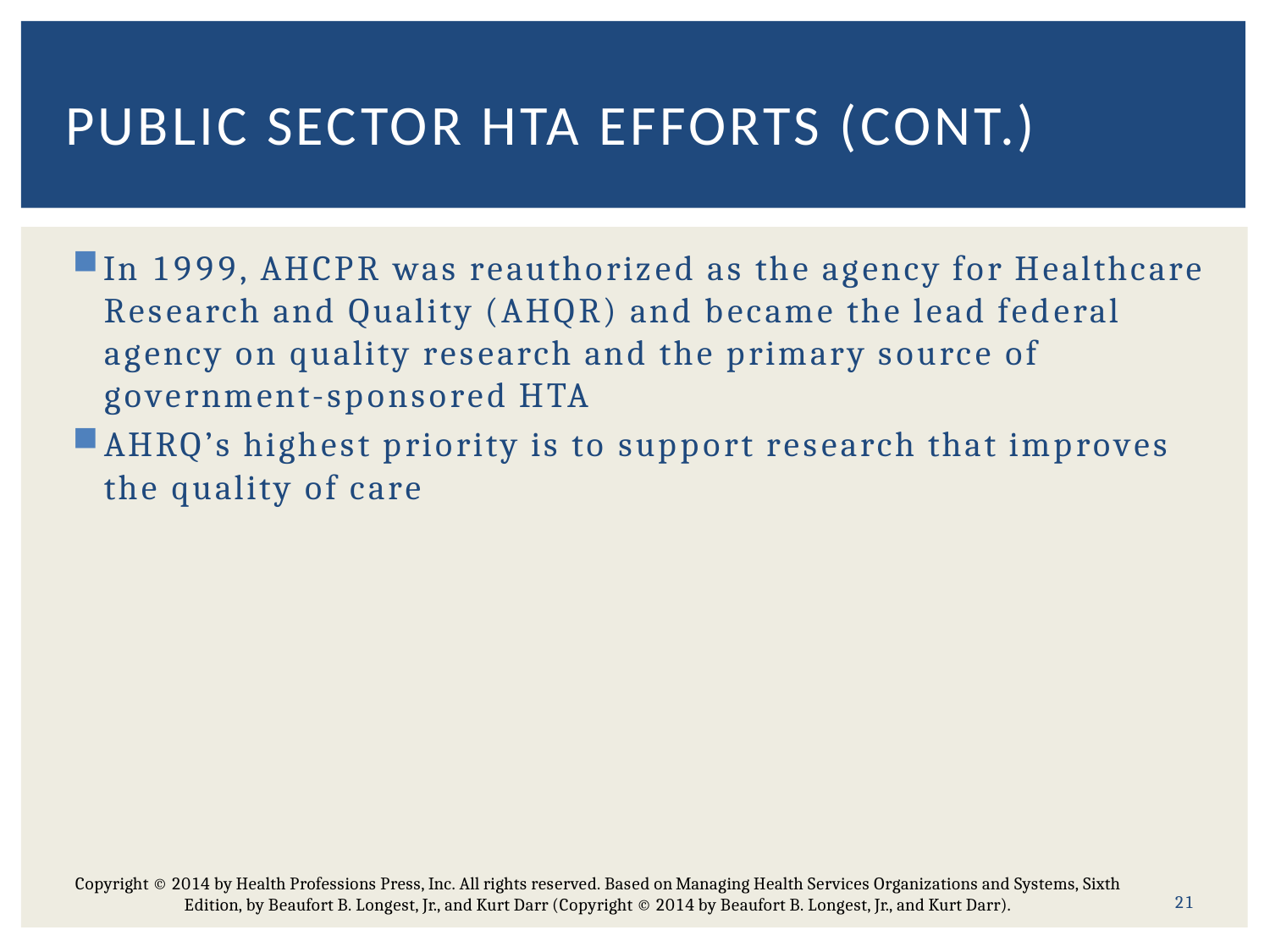

# Public sector HTA Efforts (cont.)
In 1999, AHCPR was reauthorized as the agency for Healthcare Research and Quality (AHQR) and became the lead federal agency on quality research and the primary source of government-sponsored HTA
AHRQ’s highest priority is to support research that improves the quality of care

Copyright © 2014 by Health Professions Press, Inc. All rights reserved. Based on Managing Health Services Organizations and Systems, Sixth Edition, by Beaufort B. Longest, Jr., and Kurt Darr (Copyright © 2014 by Beaufort B. Longest, Jr., and Kurt Darr).
21